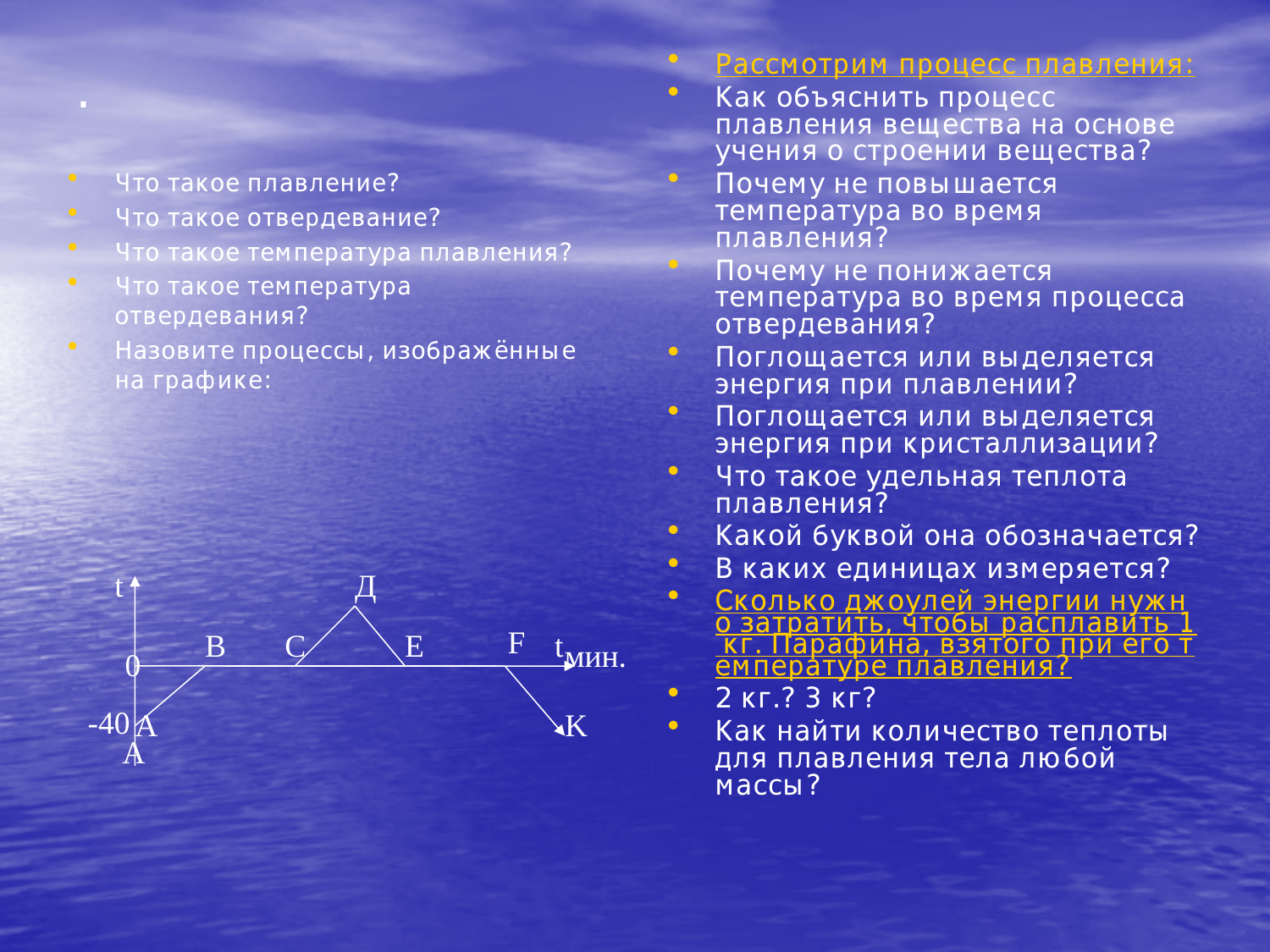

# .
Рассмотрим процесс плавления:
Как объяснить процесс плавления вещества на основе учения о строении вещества?
Почему не повышается температура во время плавления?
Почему не понижается температура во время процесса отвердевания?
Поглощается или выделяется энергия при плавлении?
Поглощается или выделяется энергия при кристаллизации?
Что такое удельная теплота плавления?
Какой буквой она обозначается?
В каких единицах измеряется?
Сколько джоулей энергии нужно затратить, чтобы расплавить 1 кг. Парафина, взятого при его температуре плавления?
2 кг.? 3 кг?
Как найти количество теплоты для плавления тела любой массы?

Что такое плавление?
Что такое отвердевание?
Что такое температура плавления?
Что такое температура отвердевания?
Назовите процессы, изображённые на графике:
t
Д

F
В
С
Е
t
мин.
0

-40
А
K
А